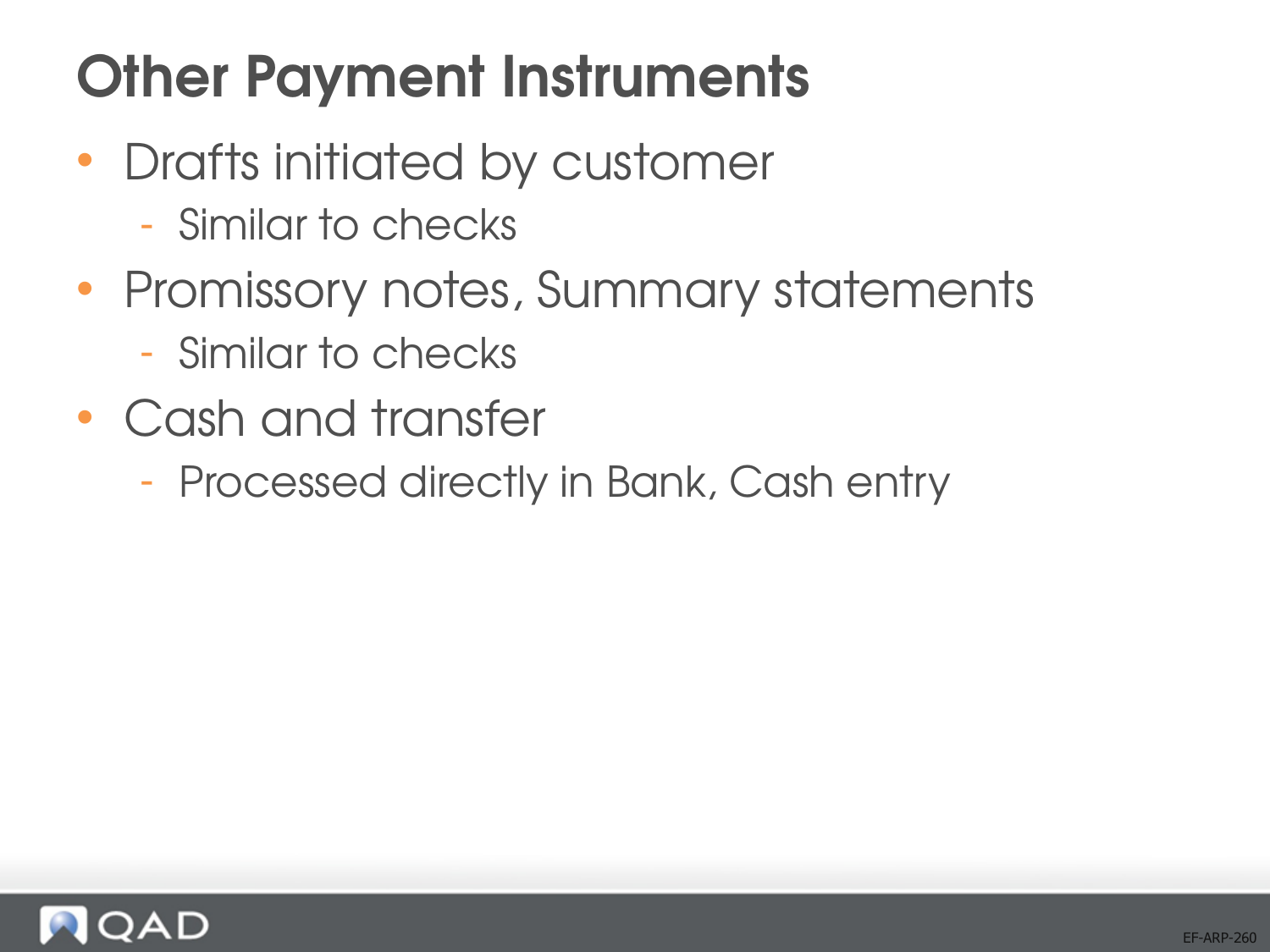

# Other Payment Instruments
Drafts initiated by customer
Similar to checks
Promissory notes, Summary statements
Similar to checks
Cash and transfer
Processed directly in Bank, Cash entry

EF-ARP-260